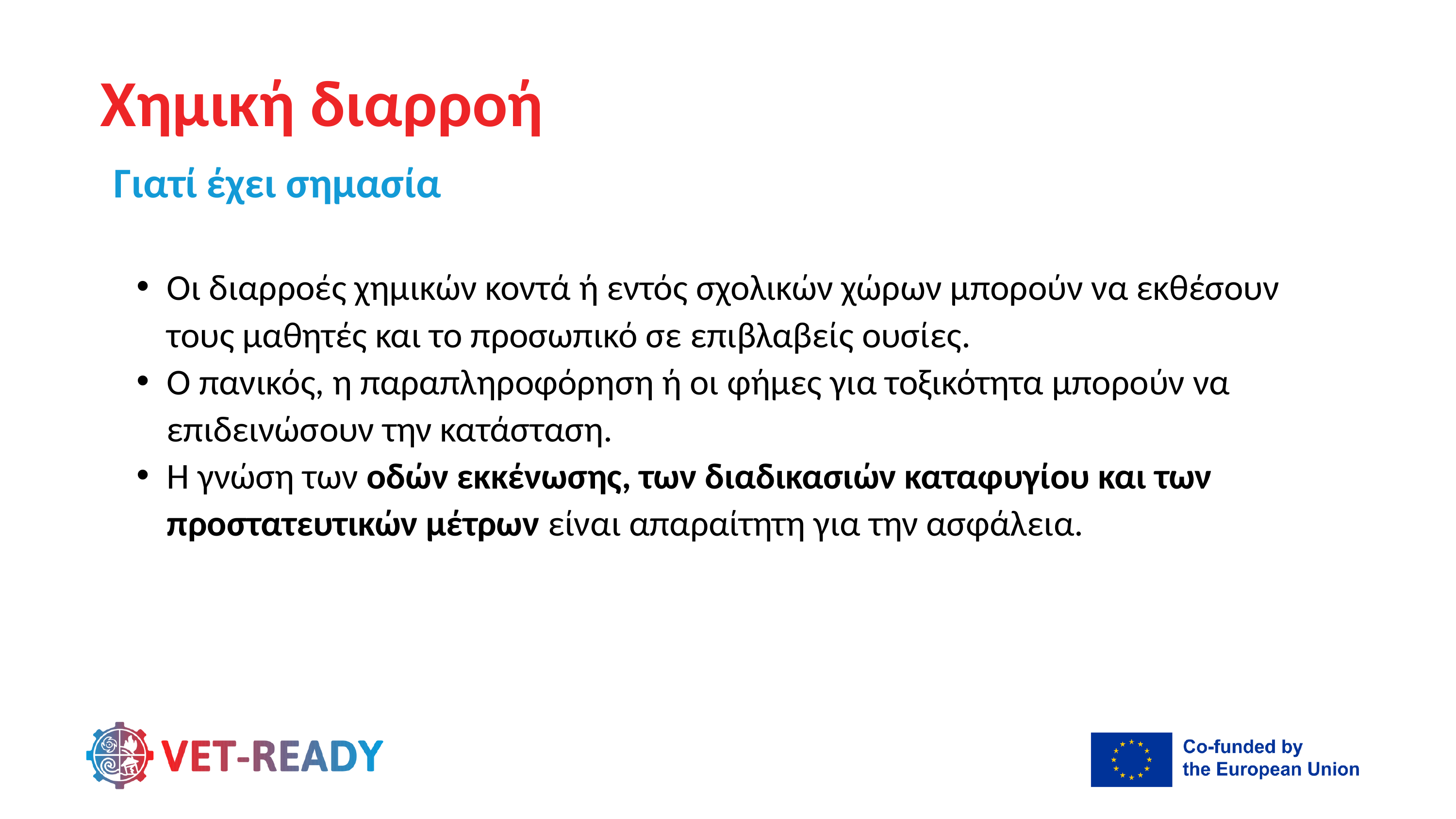

Χημική διαρροή
Γιατί έχει σημασία
Οι διαρροές χημικών κοντά ή εντός σχολικών χώρων μπορούν να εκθέσουν τους μαθητές και το προσωπικό σε επιβλαβείς ουσίες.
Ο πανικός, η παραπληροφόρηση ή οι φήμες για τοξικότητα μπορούν να επιδεινώσουν την κατάσταση.
Η γνώση των οδών εκκένωσης, των διαδικασιών καταφυγίου και των προστατευτικών μέτρων είναι απαραίτητη για την ασφάλεια.